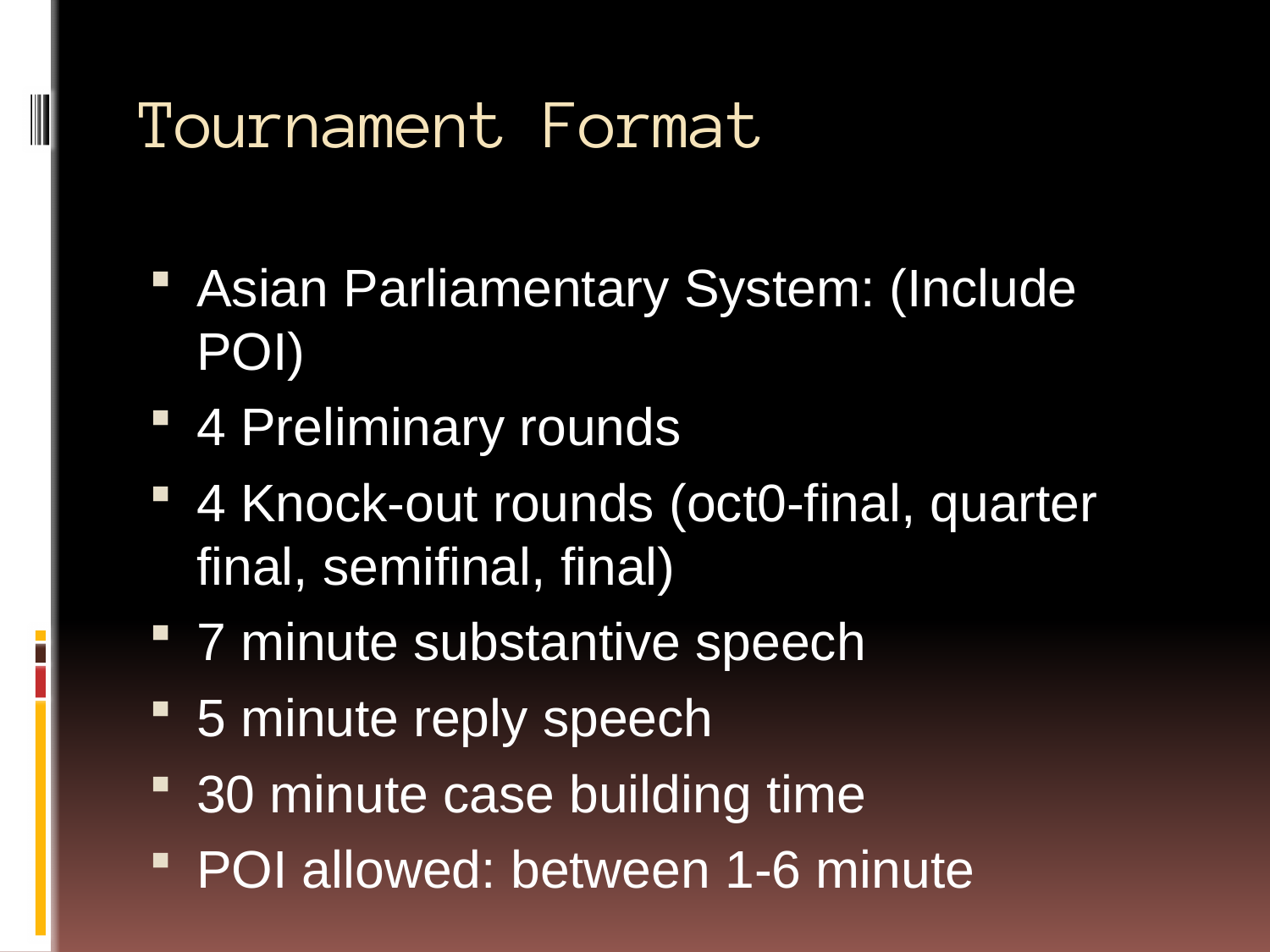

# Tournament Format
Asian Parliamentary System: (Include POI)
4 Preliminary rounds
4 Knock-out rounds (oct0-final, quarter final, semifinal, final)
7 minute substantive speech
5 minute reply speech
30 minute case building time
POI allowed: between 1-6 minute